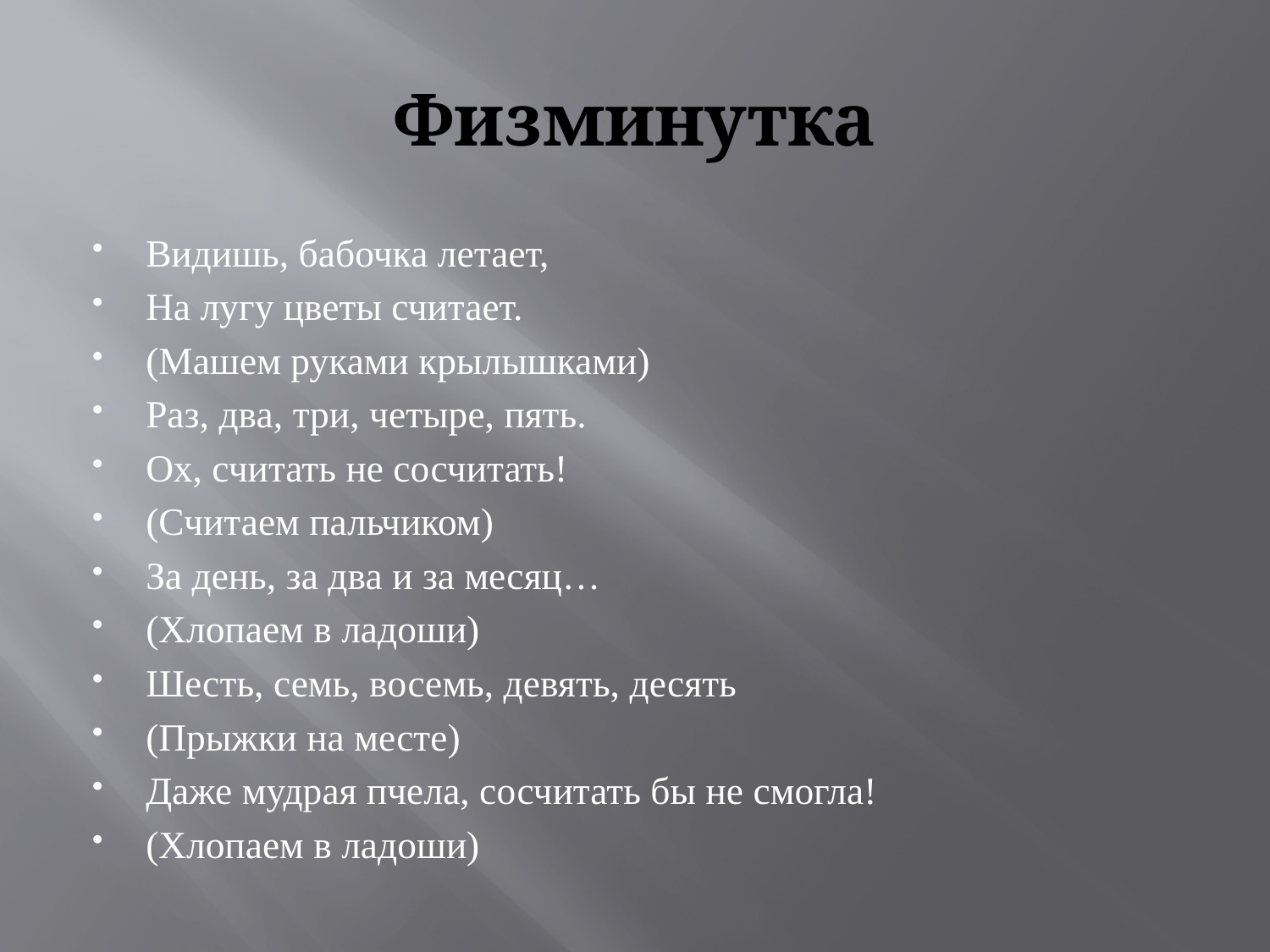

# Физминутка
Видишь, бабочка летает,
На лугу цветы считает.
(Машем руками крылышками)
Раз, два, три, четыре, пять.
Ох, считать не сосчитать!
(Считаем пальчиком)
За день, за два и за месяц…
(Хлопаем в ладоши)
Шесть, семь, восемь, девять, десять
(Прыжки на месте)
Даже мудрая пчела, сосчитать бы не смогла!
(Хлопаем в ладоши)